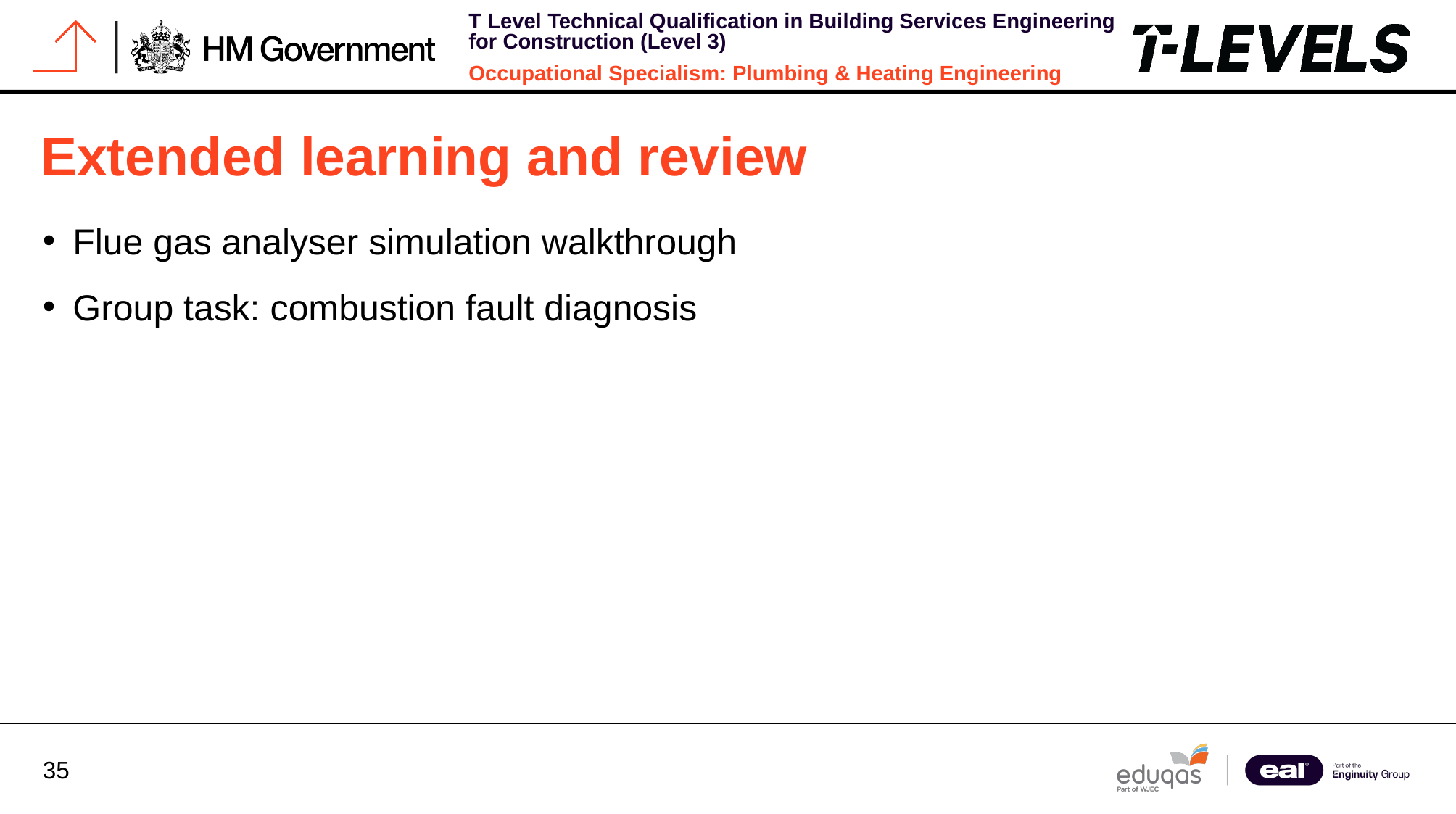

# Extended learning and review
Flue gas analyser simulation walkthrough
Group task: combustion fault diagnosis